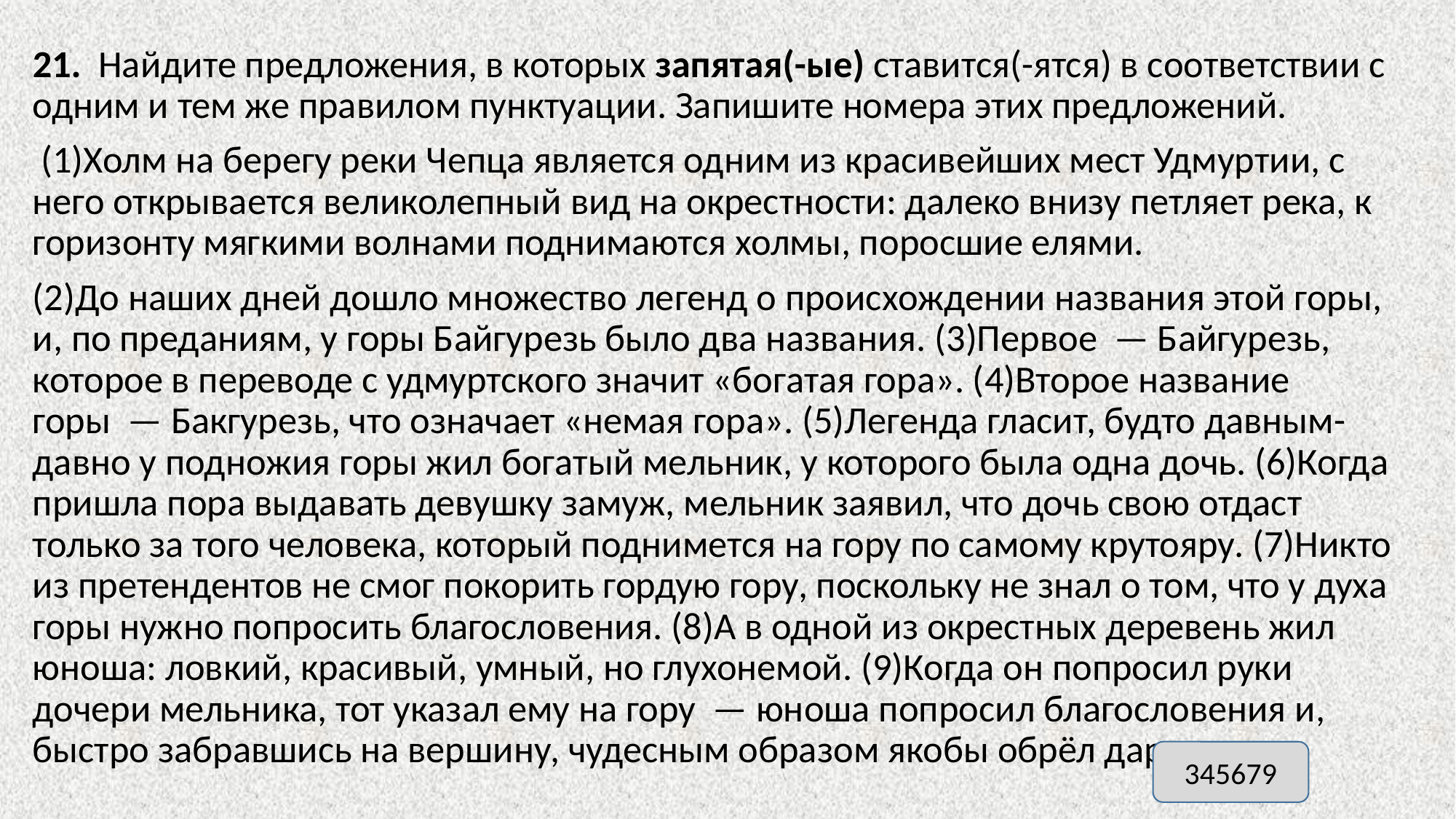

21.  Найдите предложения, в которых запятая(-ые) ставится(-ятся) в соответствии с одним и тем же правилом пунктуации. Запишите номера этих предложений.
 (1)Холм на берегу реки Чепца является одним из красивейших мест Удмуртии, с него открывается великолепный вид на окрестности: далеко внизу петляет река, к горизонту мягкими волнами поднимаются холмы, поросшие елями.
(2)До наших дней дошло множество легенд о происхождении названия этой горы, и, по преданиям, у горы Байгурезь было два названия. (3)Первое  — Байгурезь, которое в переводе с удмуртского значит «богатая гора». (4)Второе название горы  — Бакгурезь, что означает «немая гора». (5)Легенда гласит, будто давным-давно у подножия горы жил богатый мельник, у которого была одна дочь. (6)Когда пришла пора выдавать девушку замуж, мельник заявил, что дочь свою отдаст только за того человека, который поднимется на гору по самому крутояру. (7)Никто из претендентов не смог покорить гордую гору, поскольку не знал о том, что у духа горы нужно попросить благословения. (8)А в одной из окрестных деревень жил юноша: ловкий, красивый, умный, но глухонемой. (9)Когда он попросил руки дочери мельника, тот указал ему на гору  — юноша попросил благословения и, быстро забравшись на вершину, чудесным образом якобы обрёл дар речи.

345679